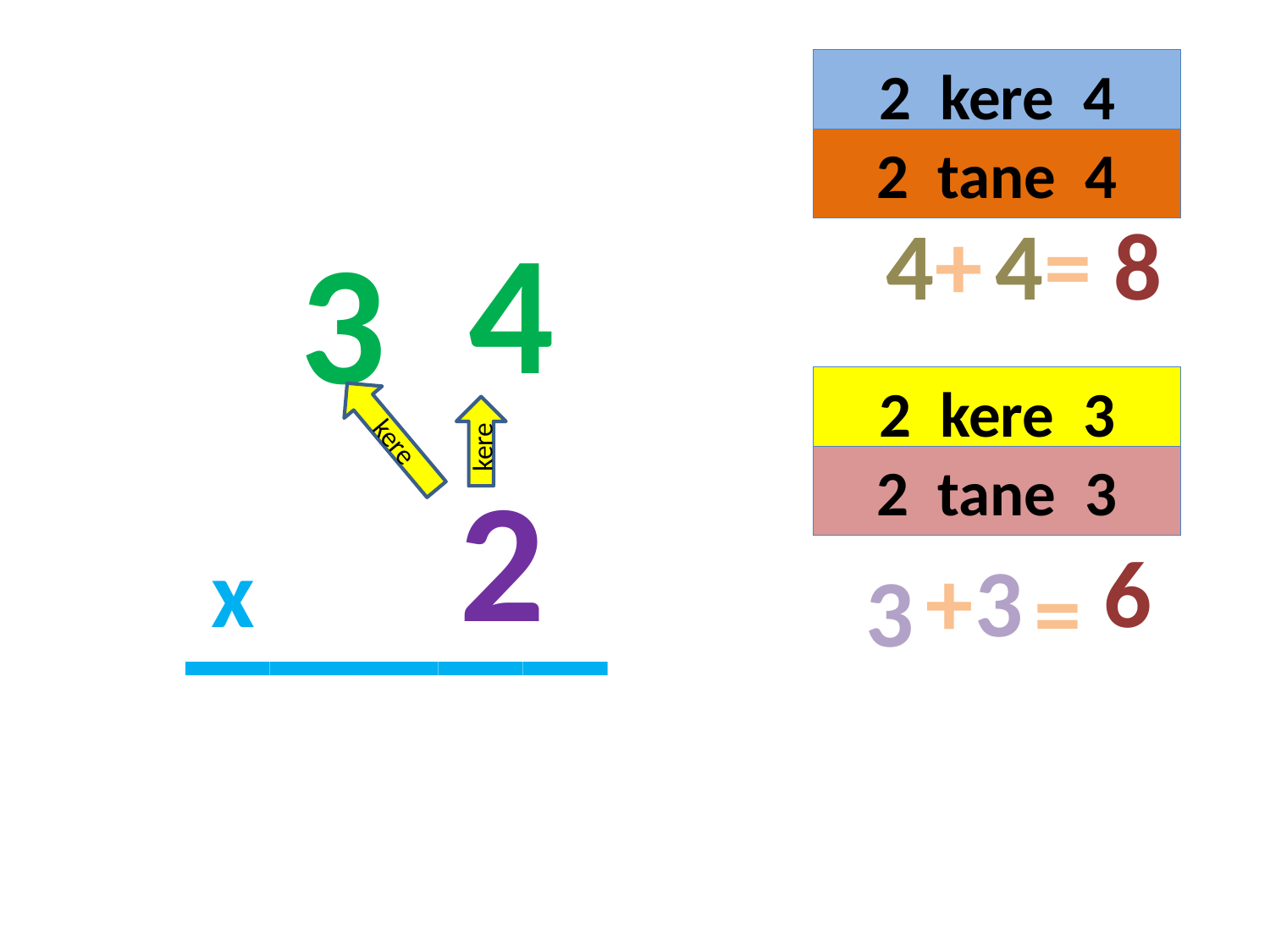

2  kere  4
2  tane  4
4
4
+
4
=
8
3
#

kere
2  kere  3
kere

2
2  tane  3
_____
x
6
+
3
3
=